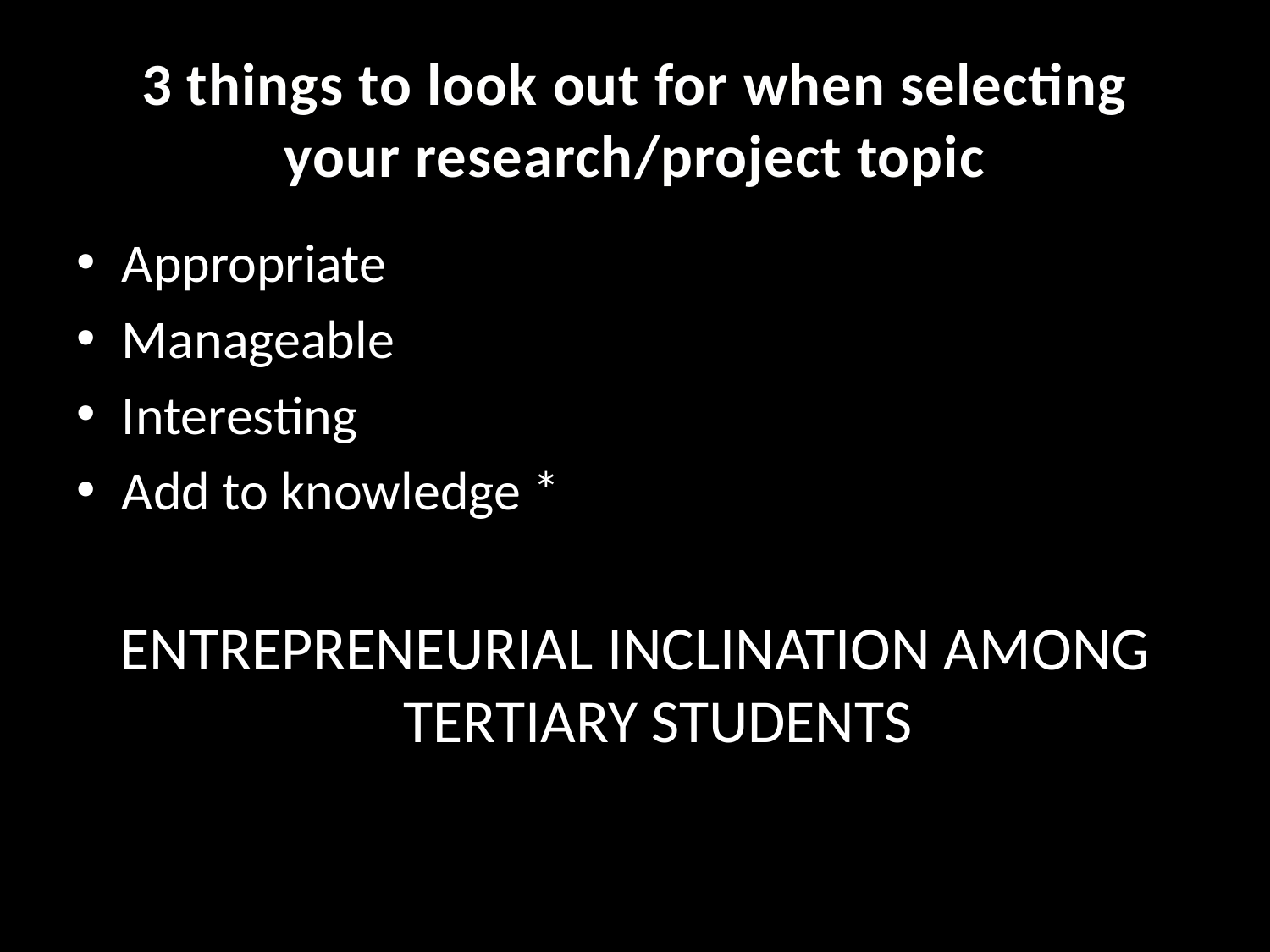

# 3 things to look out for when selecting your research/project topic
Appropriate
Manageable
Interesting
Add to knowledge *

ENTREPRENEURIAL INCLINATION AMONG TERTIARY STUDENTS